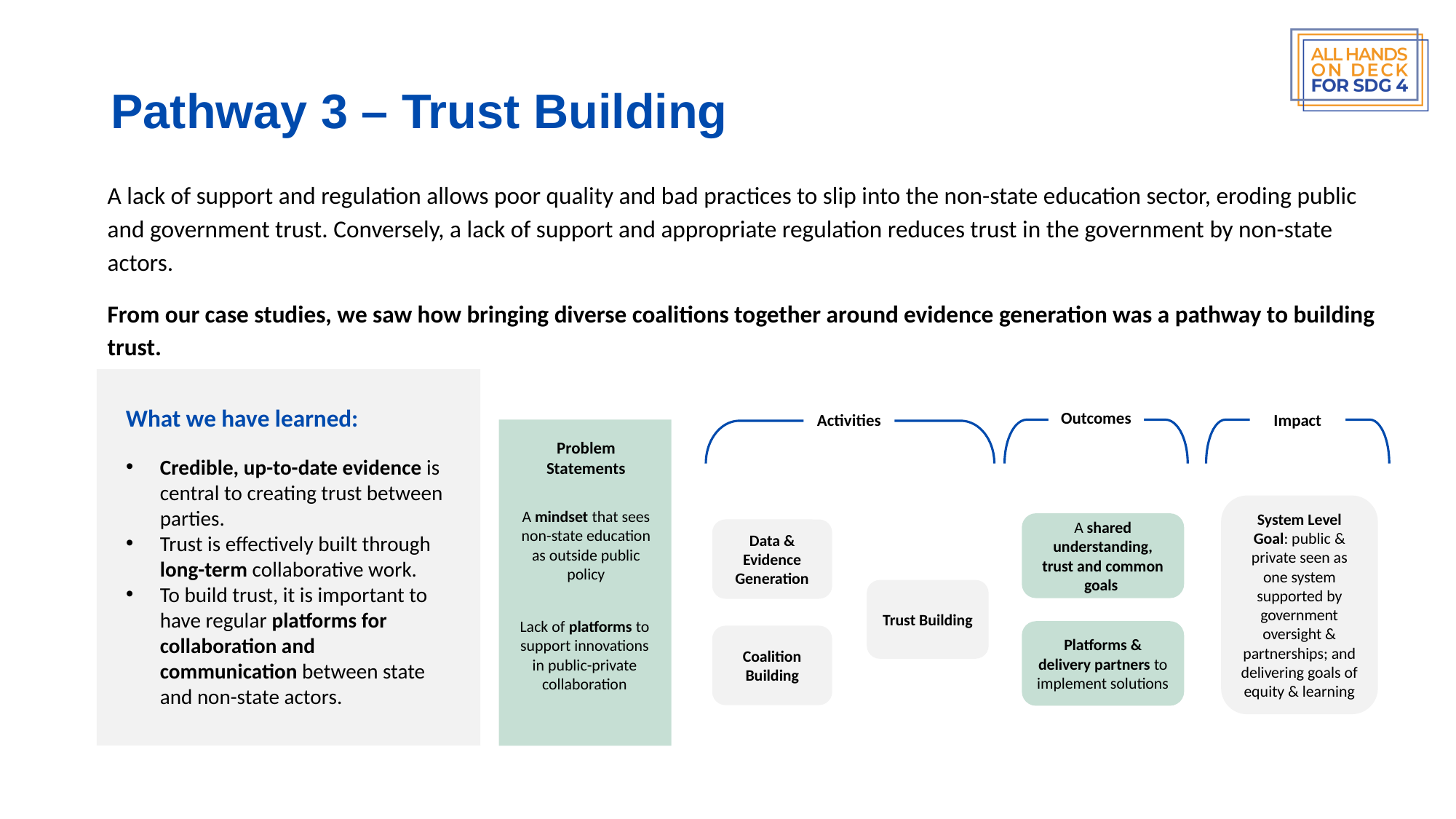

# Pathway 3 – Trust Building
A lack of support and regulation allows poor quality and bad practices to slip into the non-state education sector, eroding public and government trust. Conversely, a lack of support and appropriate regulation reduces trust in the government by non-state actors.
From our case studies, we saw how bringing diverse coalitions together around evidence generation was a pathway to building trust.

What we have learned:

Outcomes
Impact
Activities

Problem Statements
System Level Goal: public & private seen as one system supported by government oversight & partnerships; and delivering goals of equity & learning
A mindset that sees non-state education as outside public policy
A shared understanding, trust and common goals
Data & Evidence Generation
Trust Building
Lack of platforms to support innovations in public-private collaboration
Platforms & delivery partners to implement solutions
Coalition Building
Credible, up-to-date evidence is central to creating trust between parties.
Trust is effectively built through long-term collaborative work.
To build trust, it is important to have regular platforms for collaboration and communication between state and non-state actors.